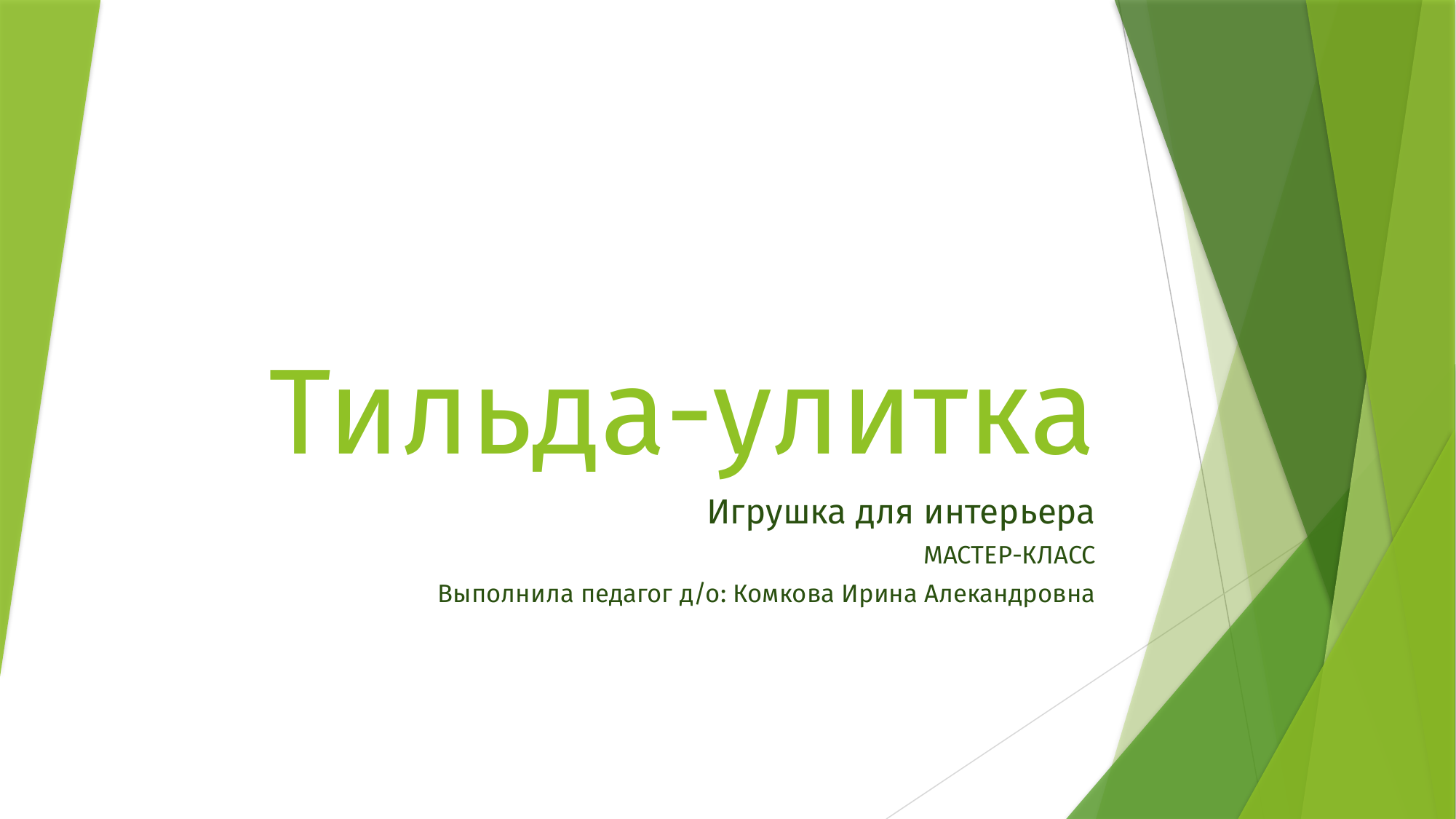

# Тильда-улитка
Игрушка для интерьера
МАСТЕР-КЛАСС
Выполнила педагог д/о: Комкова Ирина Алекандровна